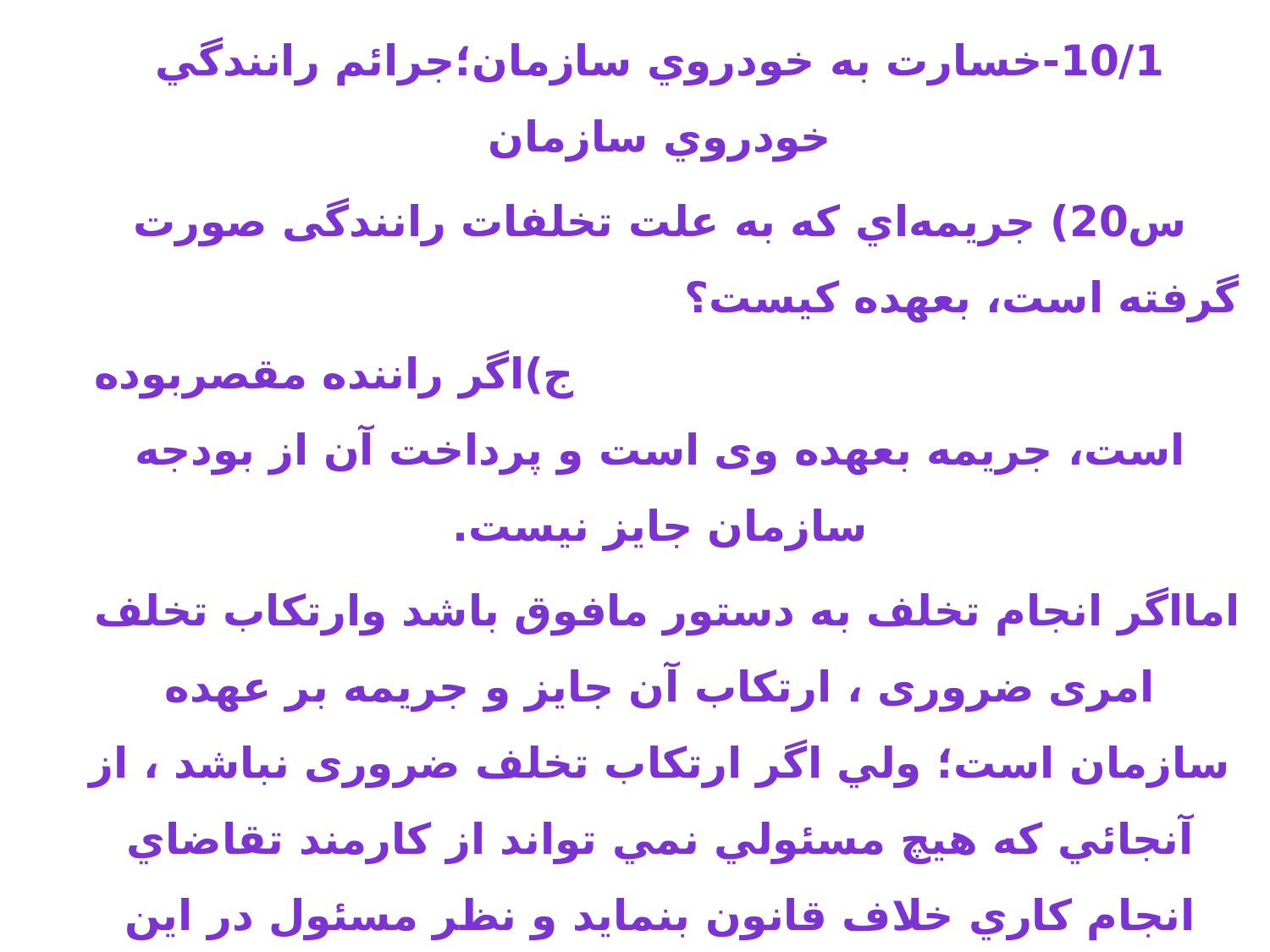

10/1-خسارت به خودروي سازمان؛جرائم رانندگي خودروي سازمان
س20) جريمه‌اي كه به علت تخلفات رانندگی صورت گرفته است، بعهده کیست؟                                                                                      ج)اگر راننده مقصربوده است، جریمه بعهده وی است و پرداخت آن از بودجه سازمان جايز نيست.
امااگر انجام تخلف به دستور مافوق باشد وارتکاب تخلف  امری ضروری ، ارتكاب آن جايز و جريمه بر عهده سازمان است؛ ولي اگر ارتکاب تخلف ضروری نباشد ، از آنجائي كه هيچ مسئولي نمي تواند از كارمند تقاضاي انجام كاري خلاف قانون بنمايد و نظر مسئول در اين رابطه اثري ندارد،بنابراين ارتكاب تخلف جايز نيست و پرداخت آن بر عهده راننده مي باشد.